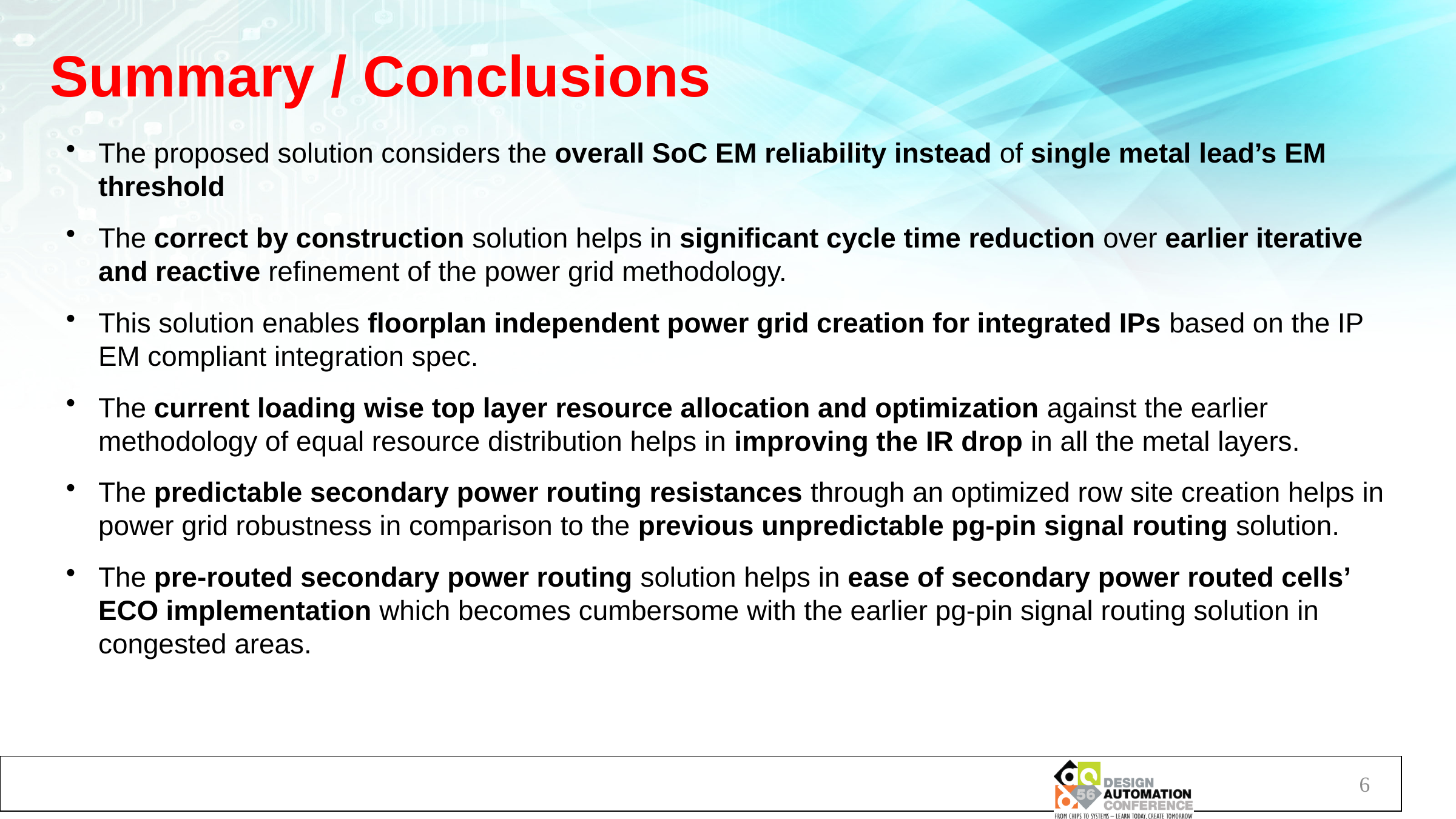

# Summary / Conclusions
The proposed solution considers the overall SoC EM reliability instead of single metal lead’s EM threshold
The correct by construction solution helps in significant cycle time reduction over earlier iterative and reactive refinement of the power grid methodology.
This solution enables floorplan independent power grid creation for integrated IPs based on the IP EM compliant integration spec.
The current loading wise top layer resource allocation and optimization against the earlier methodology of equal resource distribution helps in improving the IR drop in all the metal layers.
The predictable secondary power routing resistances through an optimized row site creation helps in power grid robustness in comparison to the previous unpredictable pg-pin signal routing solution.
The pre-routed secondary power routing solution helps in ease of secondary power routed cells’ ECO implementation which becomes cumbersome with the earlier pg-pin signal routing solution in congested areas.
6